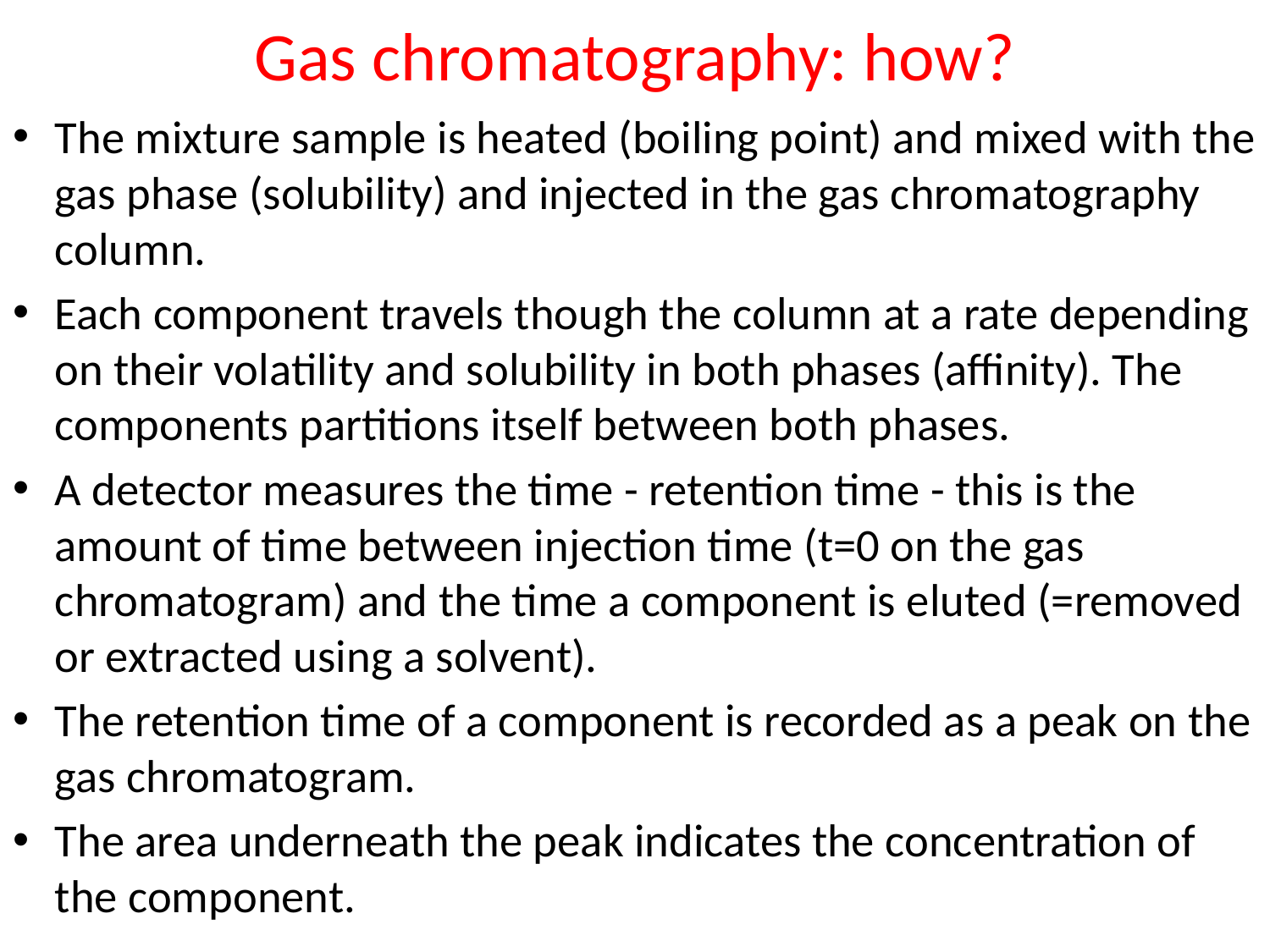

# Gas chromatography: how?
The mixture sample is heated (boiling point) and mixed with the gas phase (solubility) and injected in the gas chromatography column.
Each component travels though the column at a rate depending on their volatility and solubility in both phases (affinity). The components partitions itself between both phases.
A detector measures the time - retention time - this is the amount of time between injection time (t=0 on the gas chromatogram) and the time a component is eluted (=removed or extracted using a solvent).
The retention time of a component is recorded as a peak on the gas chromatogram.
The area underneath the peak indicates the concentration of the component.